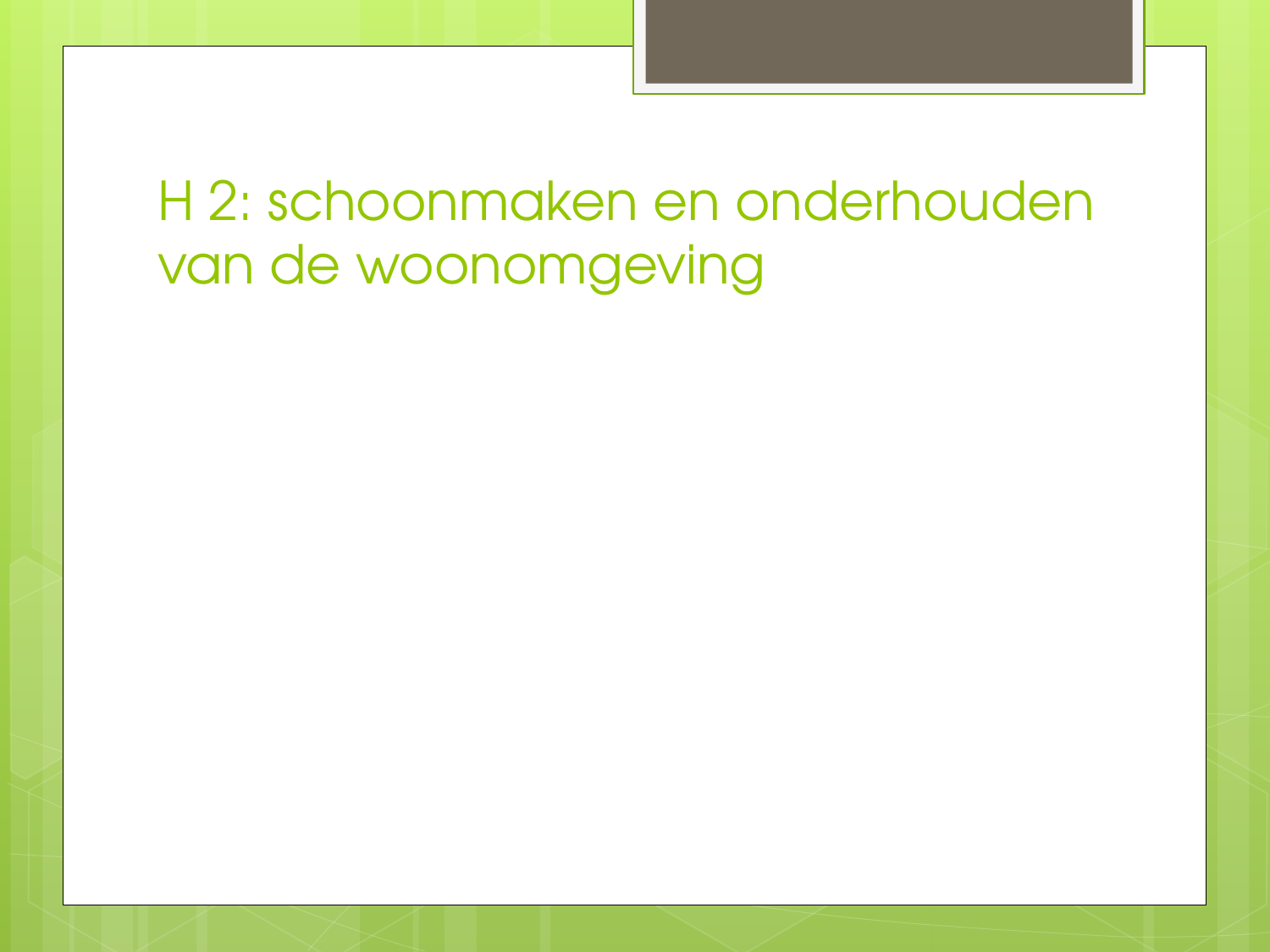

# H 2: schoonmaken en onderhouden van de woonomgeving